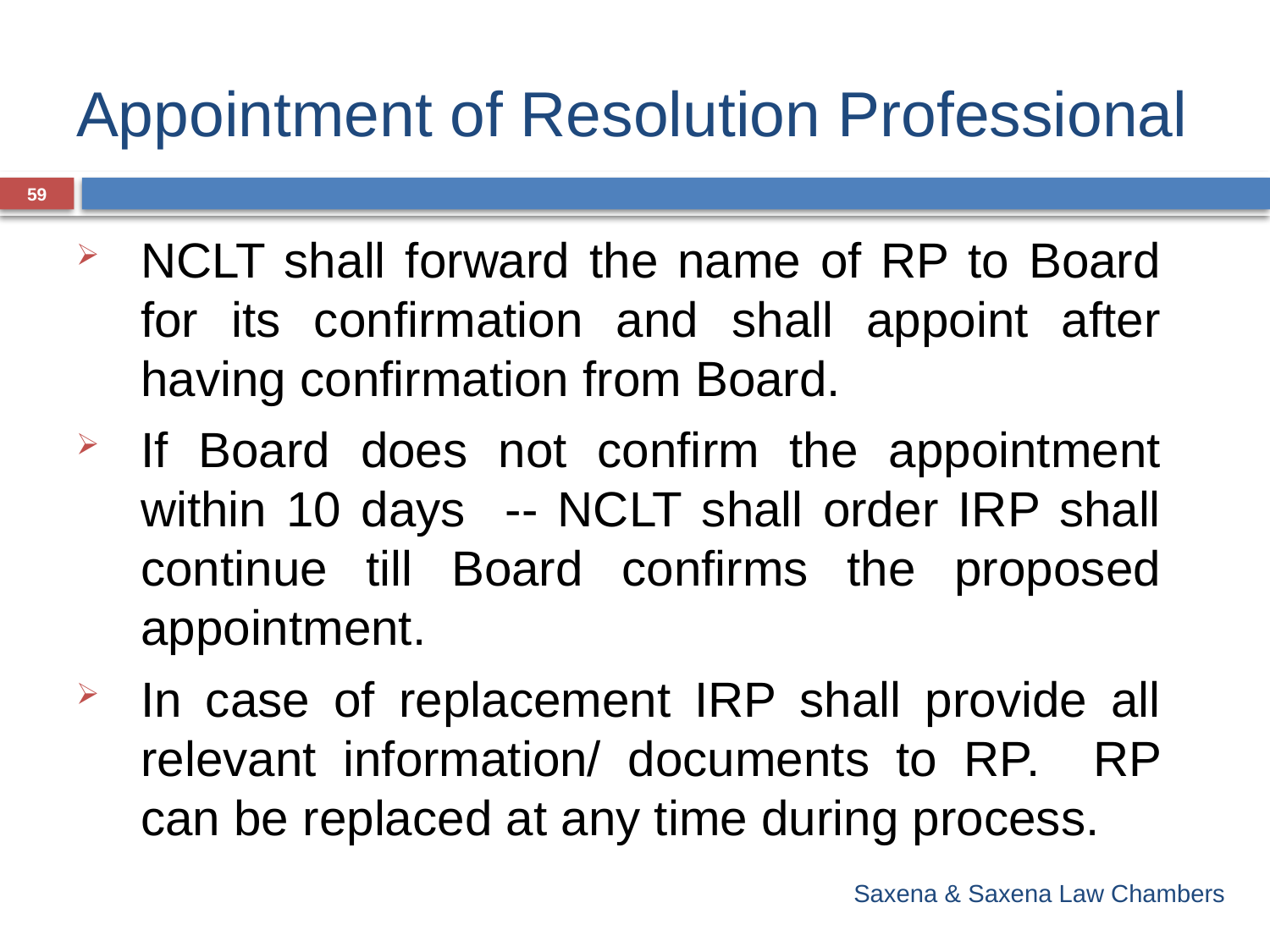

# Appointment of Resolution Professional
59
NCLT shall forward the name of RP to Board for its confirmation and shall appoint after having confirmation from Board.
If Board does not confirm the appointment within 10 days  -- NCLT shall order IRP shall continue till Board confirms the proposed appointment.
In case of replacement IRP shall provide all relevant information/ documents to RP.  RP can be replaced at any time during process.

Saxena & Saxena Law Chambers